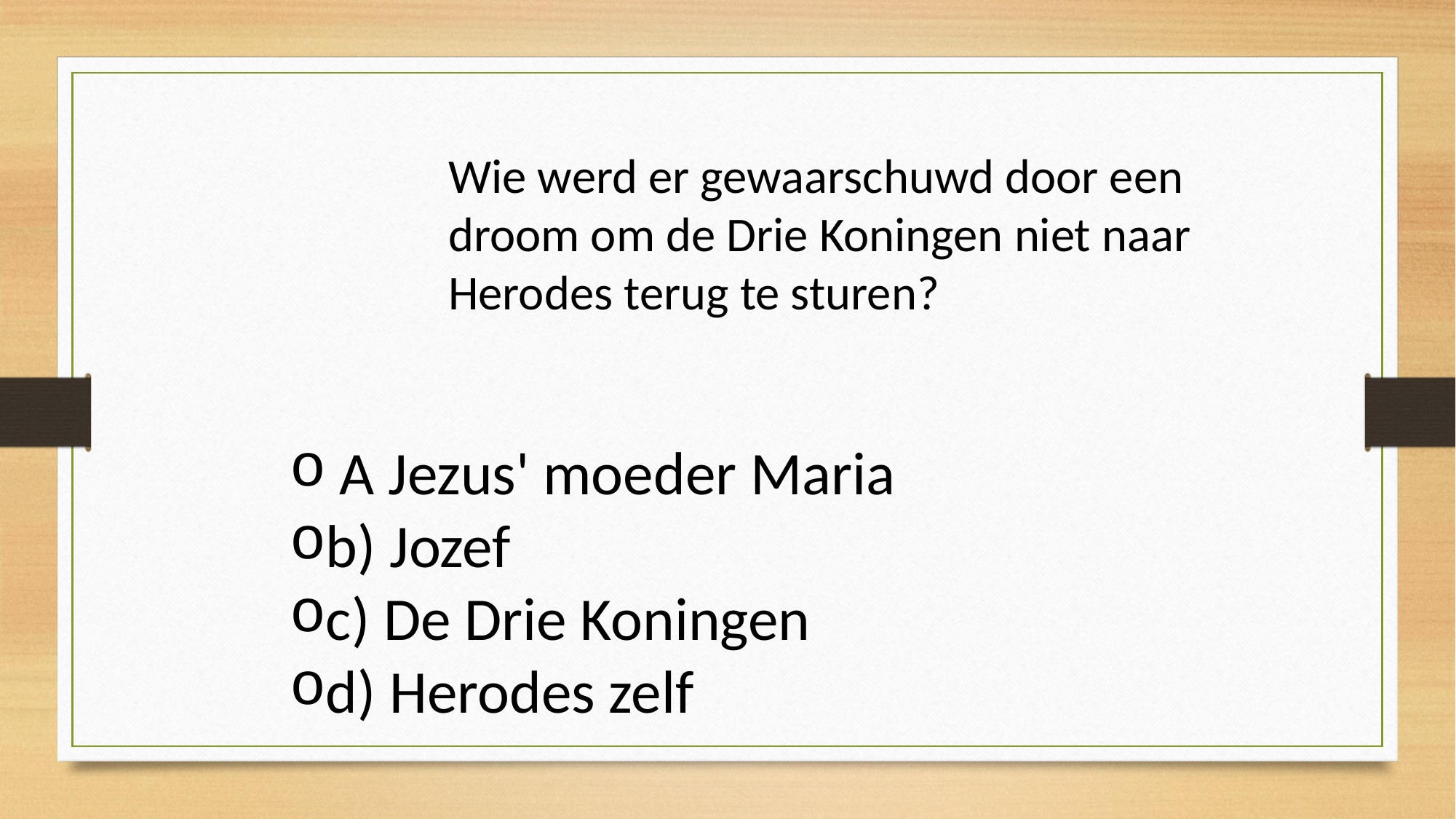

Wie werd er gewaarschuwd door een droom om de Drie Koningen niet naar Herodes terug te sturen?

 A Jezus' moeder Maria
b) Jozef
c) De Drie Koningen
d) Herodes zelf